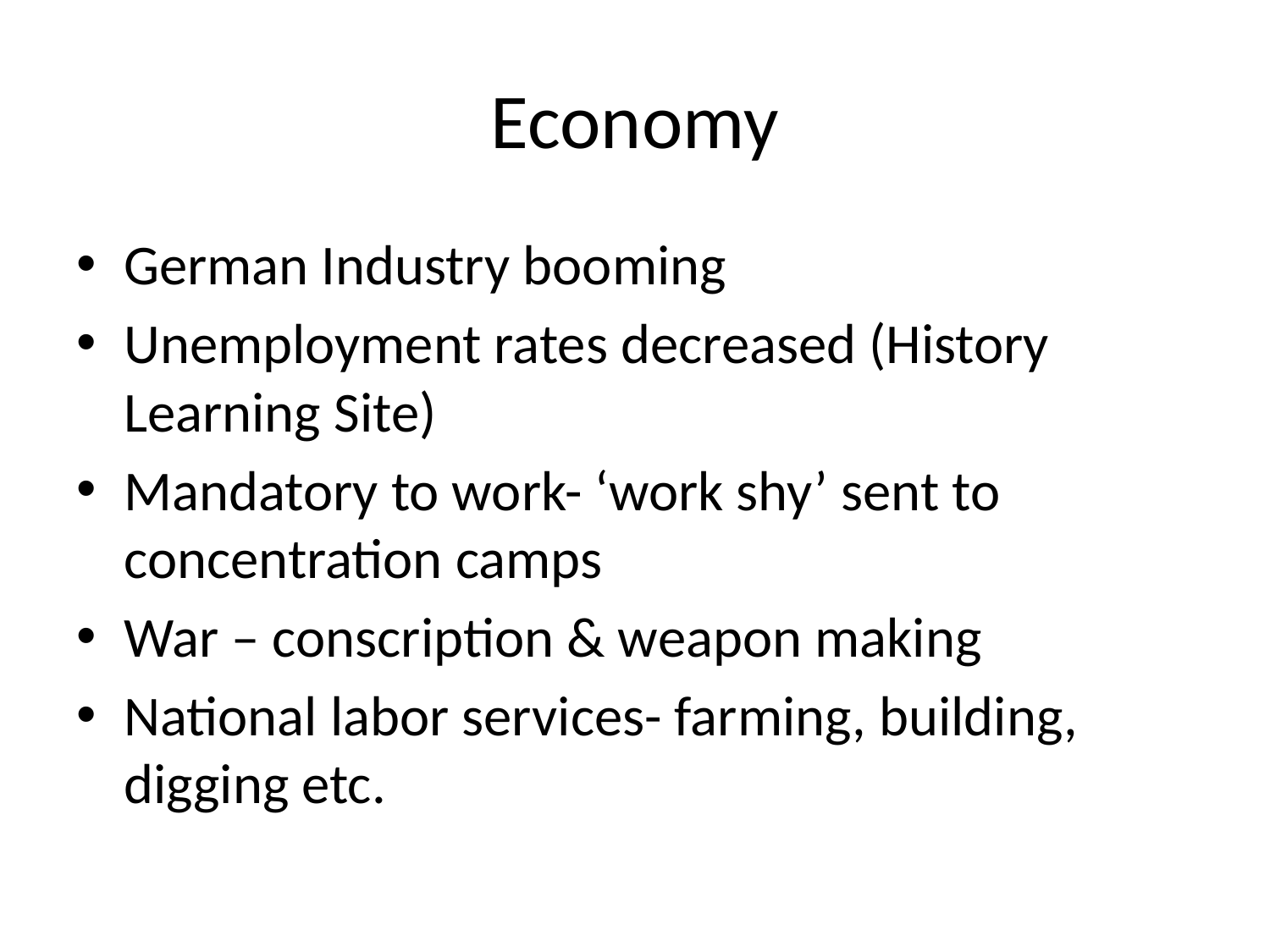

# Economy
German Industry booming
Unemployment rates decreased (History Learning Site)
Mandatory to work- ‘work shy’ sent to concentration camps
War – conscription & weapon making
National labor services- farming, building, digging etc.